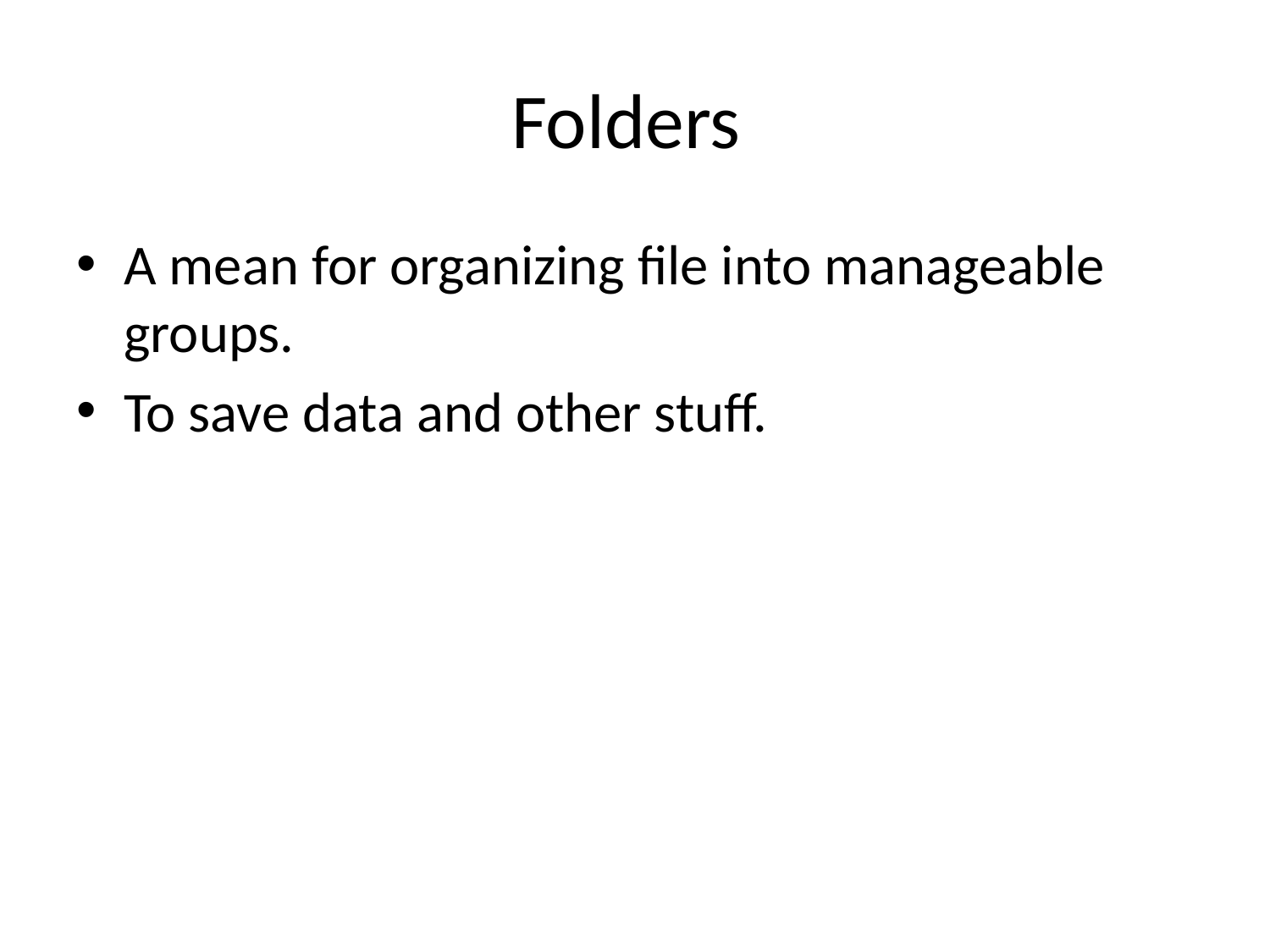

# Folders
A mean for organizing file into manageable groups.
To save data and other stuff.